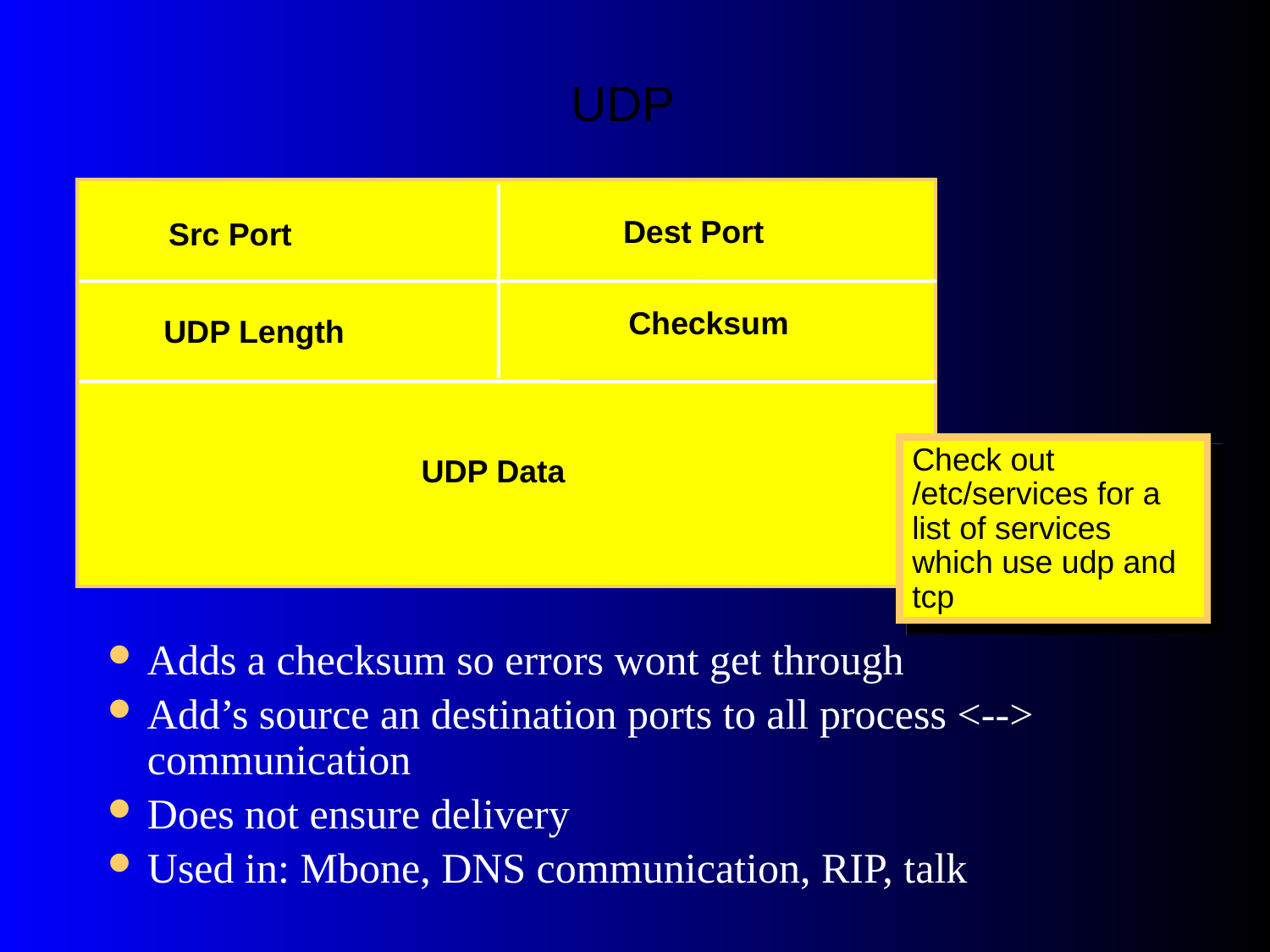

# UDP

Dest Port
Src Port

Checksum
UDP Length

UDP Data
Check out /etc/services for a list of services which use udp and tcp
Adds a checksum so errors wont get through
Add’s source an destination ports to all process <--> communication
Does not ensure delivery
Used in: Mbone, DNS communication, RIP, talk